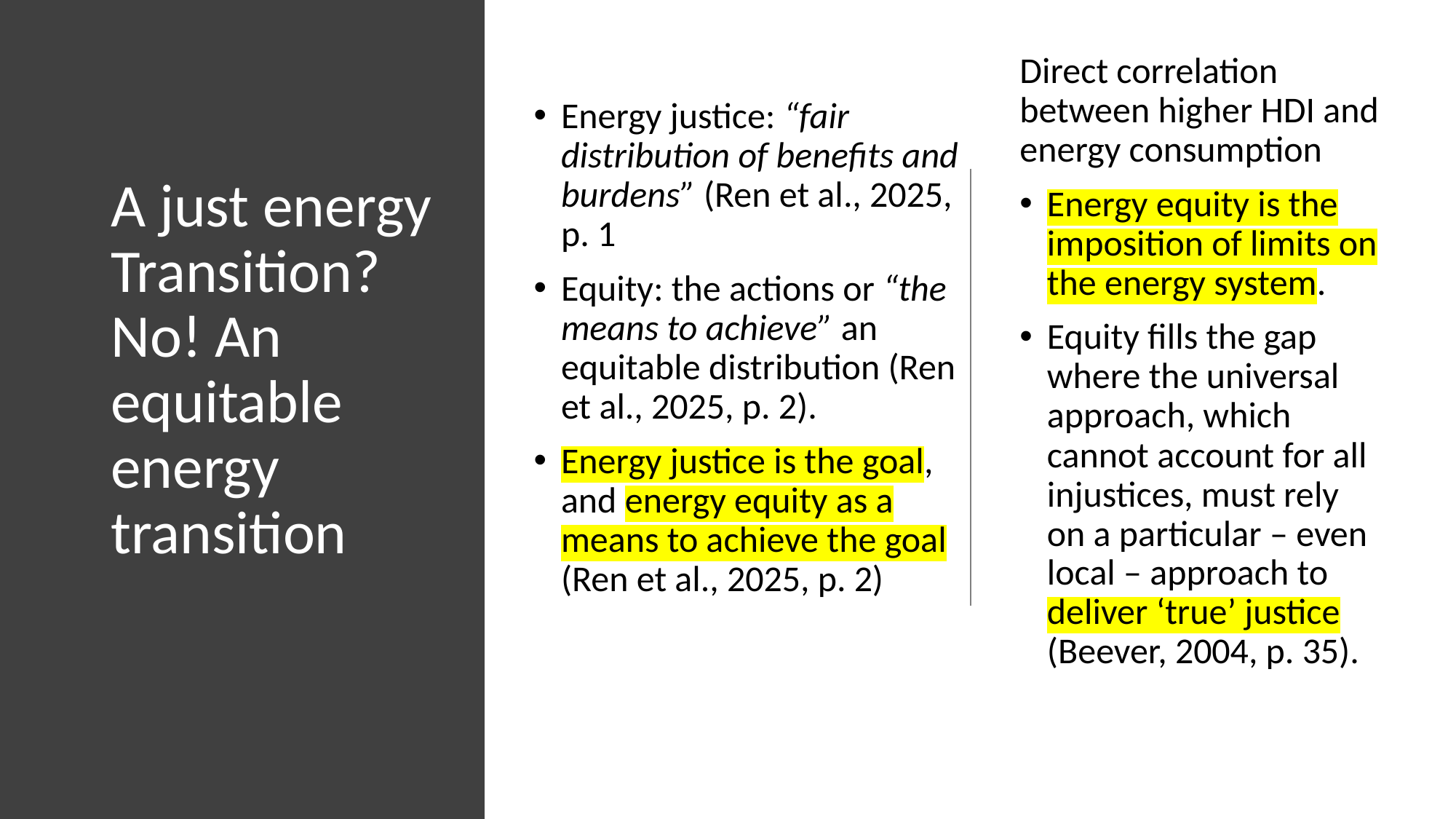

Direct correlation between higher HDI and energy consumption
Energy equity is the imposition of limits on the energy system.
Equity fills the gap where the universal approach, which cannot account for all injustices, must rely on a particular – even local – approach to deliver ‘true’ justice (Beever, 2004, p. 35).
Energy justice: “fair distribution of benefits and burdens” (Ren et al., 2025, p. 1
Equity: the actions or “the means to achieve” an equitable distribution (Ren et al., 2025, p. 2).
Energy justice is the goal, and energy equity as a means to achieve the goal (Ren et al., 2025, p. 2)
# A just energy Transition? No! An equitable energy transition